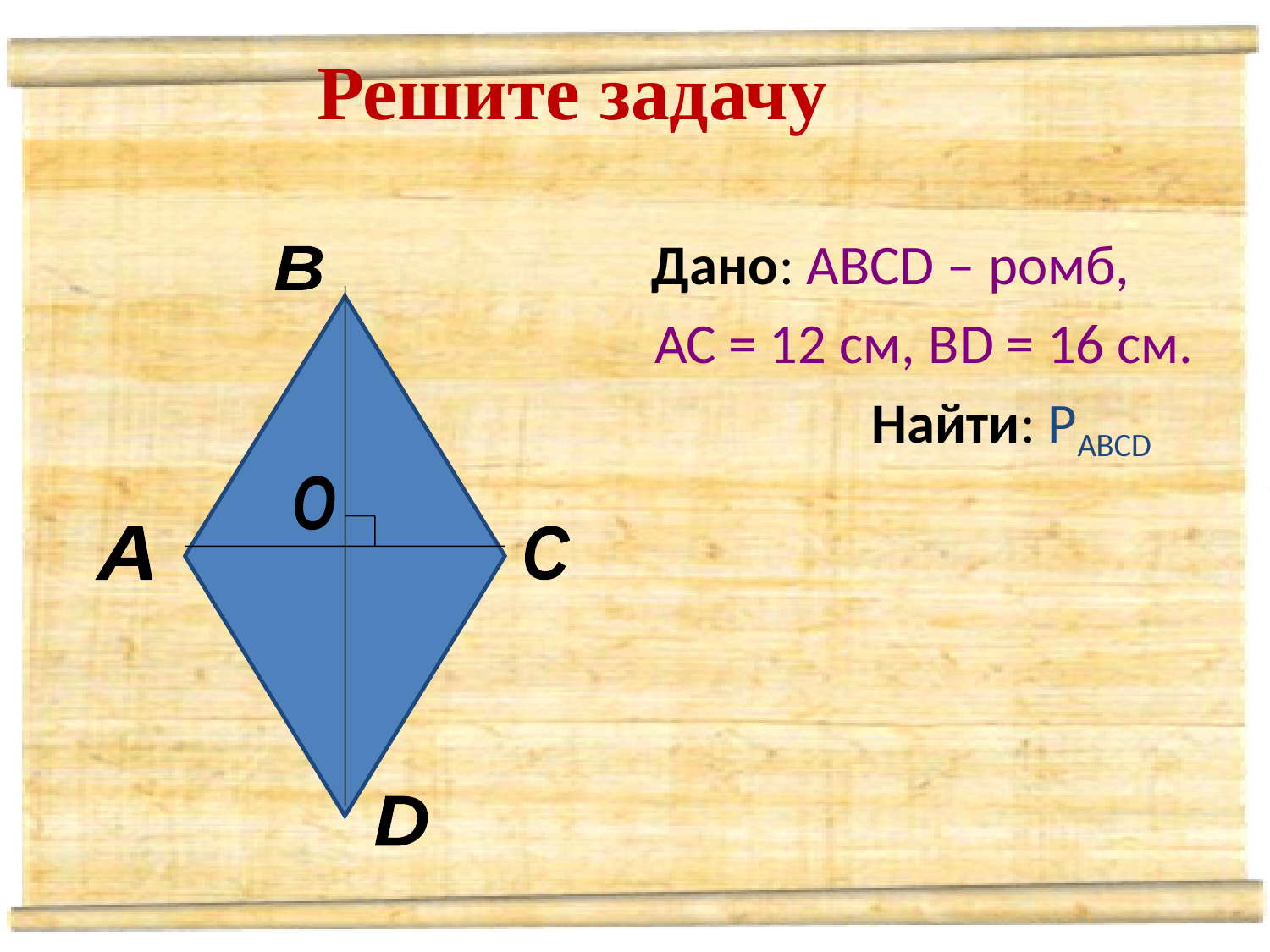

# Решите задачу
                   Дано: ABCD – ромб,
  АС = 12 см, BD = 16 см.
 Найти: PABCD
B

O

A
C

D